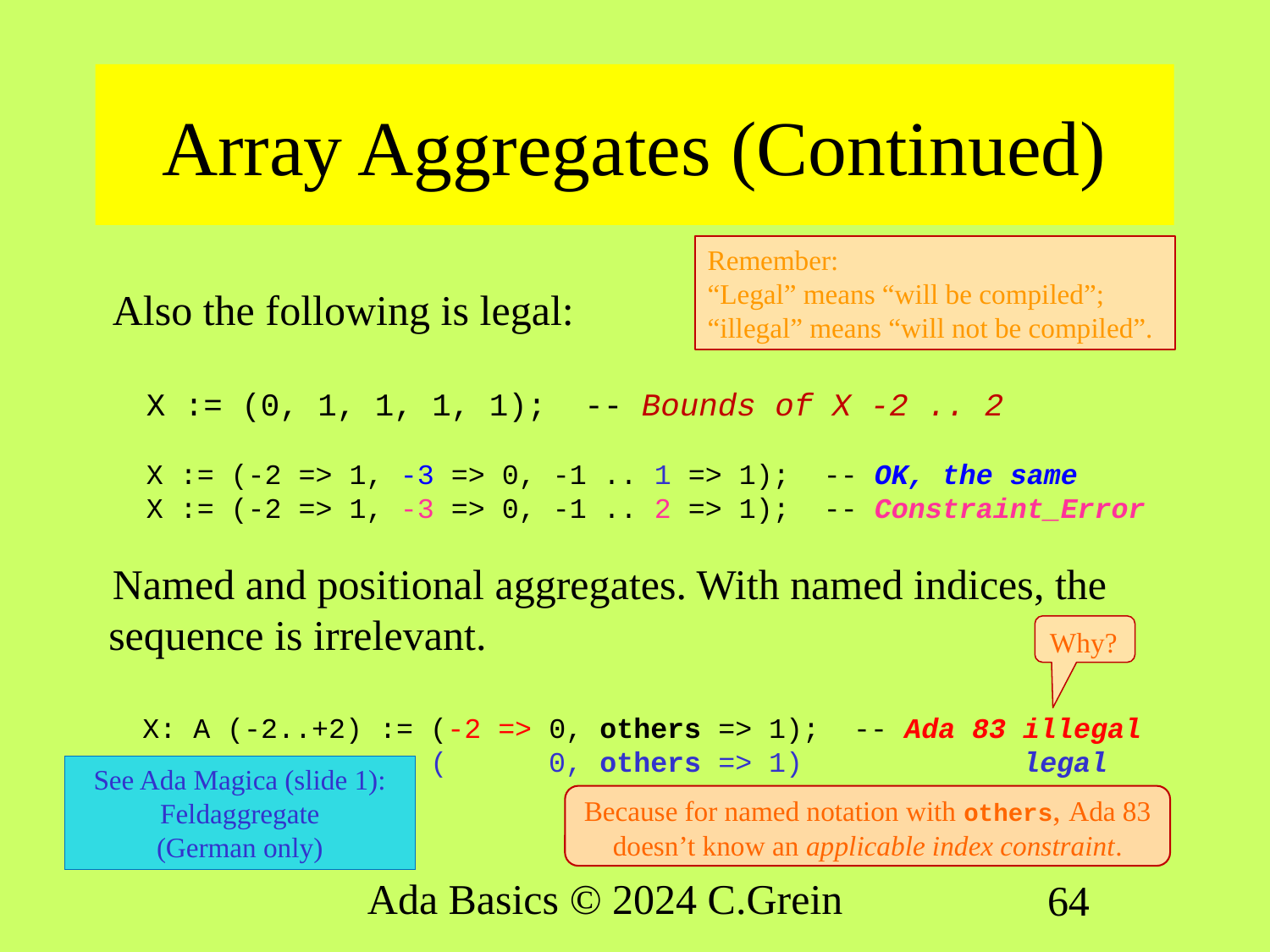

# Array Aggregates (Continued)
Remember:
“Legal” means “will be compiled”; “illegal” means “will not be compiled”.
Also the following is legal:

  X := (0, 1, 1, 1, 1);  -- Bounds of X -2 .. 2

  X := (-2 => 1, -3 => 0, -1 .. 1 => 1);  -- OK, the same
  X := (-2 => 1, -3 => 0, -1 .. 2 => 1);  -- Constraint_Error

Named and positional aggregates. With named indices, the sequence is irrelevant.

  X: A (-2..+2) := (-2 => 0, others => 1);  -- Ada 83 illegal
                   (      0, others => 1)             legal
Why?
See Ada Magica (slide 1):
Feldaggregate
(German only)
Because for named notation with others, Ada 83 doesn’t know an applicable index constraint.
Ada Basics © 2024 C.Grein
64